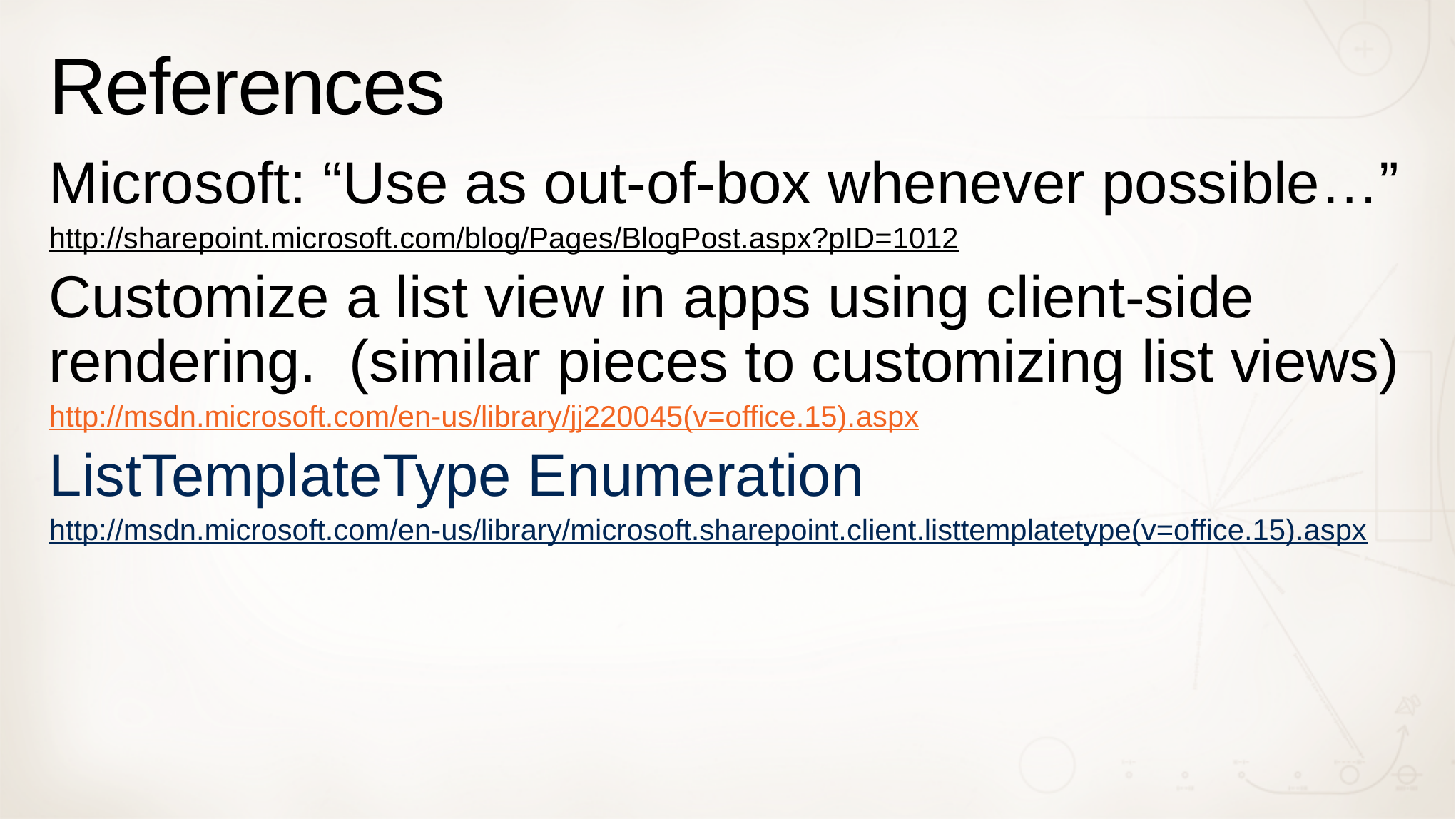

# References
Microsoft: “Use as out-of-box whenever possible…”
http://sharepoint.microsoft.com/blog/Pages/BlogPost.aspx?pID=1012
Customize a list view in apps using client-side rendering.  (similar pieces to customizing list views)
http://msdn.microsoft.com/en-us/library/jj220045(v=office.15).aspx
ListTemplateType Enumeration
http://msdn.microsoft.com/en-us/library/microsoft.sharepoint.client.listtemplatetype(v=office.15).aspx